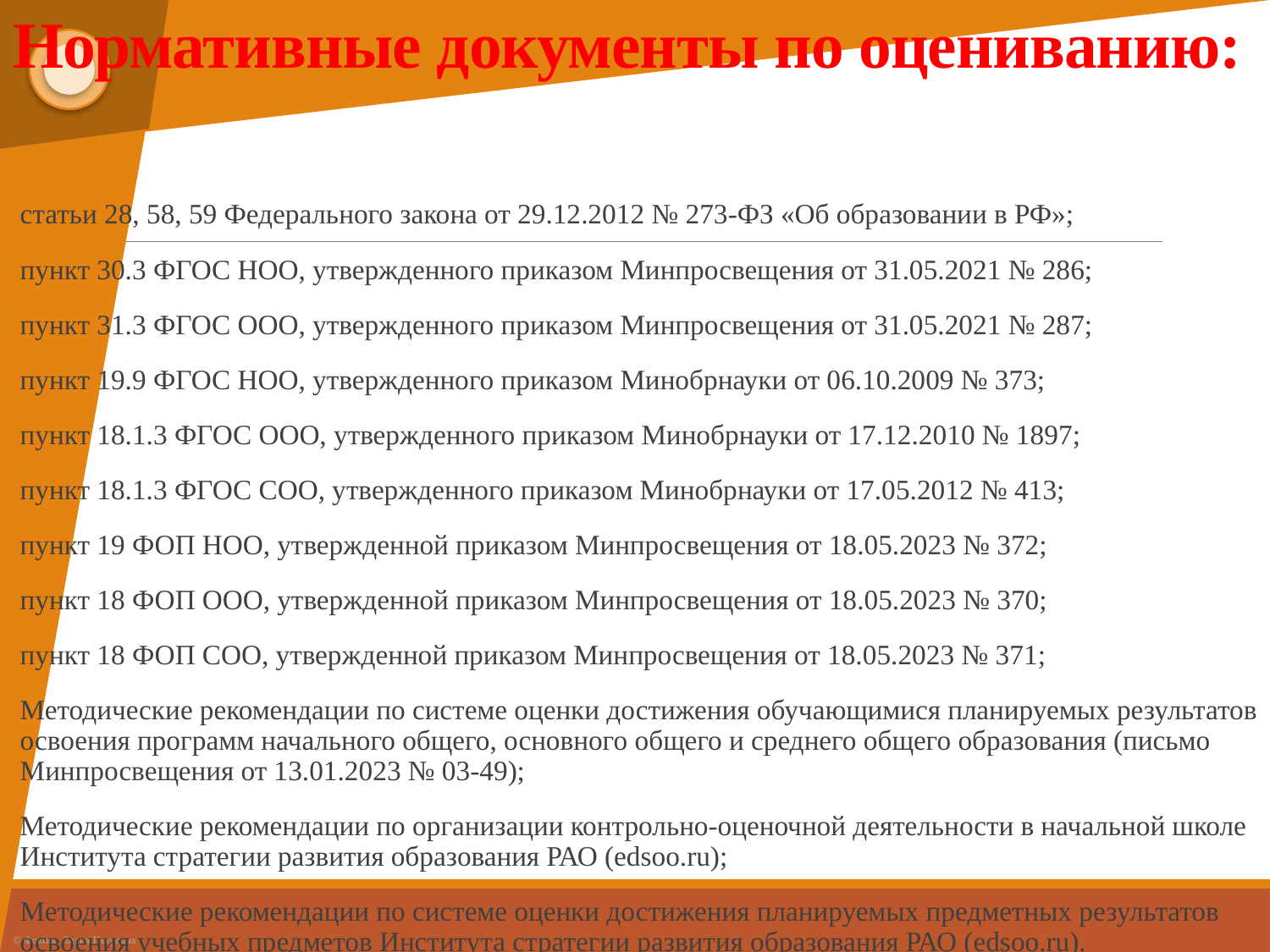

# Нормативные документы по оцениванию:
статьи 28, 58, 59 Федерального закона от 29.12.2012 № 273-ФЗ «Об образовании в РФ»;
пункт 30.3 ФГОС НОО, утвержденного приказом Минпросвещения от 31.05.2021 № 286;
пункт 31.3 ФГОС ООО, утвержденного приказом Минпросвещения от 31.05.2021 № 287;
пункт 19.9 ФГОС НОО, утвержденного приказом Минобрнауки от 06.10.2009 № 373;
пункт 18.1.3 ФГОС ООО, утвержденного приказом Минобрнауки от 17.12.2010 № 1897;
пункт 18.1.3 ФГОС СОО, утвержденного приказом Минобрнауки от 17.05.2012 № 413;
пункт 19 ФОП НОО, утвержденной приказом Минпросвещения от 18.05.2023 № 372;
пункт 18 ФОП ООО, утвержденной приказом Минпросвещения от 18.05.2023 № 370;
пункт 18 ФОП СОО, утвержденной приказом Минпросвещения от 18.05.2023 № 371;
Методические рекомендации по системе оценки достижения обучающимися планируемых результатов освоения программ начального общего, основного общего и среднего общего образования (письмо Минпросвещения от 13.01.2023 № 03-49);
Методические рекомендации по организации контрольно-оценочной деятельности в начальной школе Института стратегии развития образования РАО (edsoo.ru);
Методические рекомендации по системе оценки достижения планируемых предметных результатов освоения учебных предметов Института стратегии развития образования РАО (edsoo.ru).